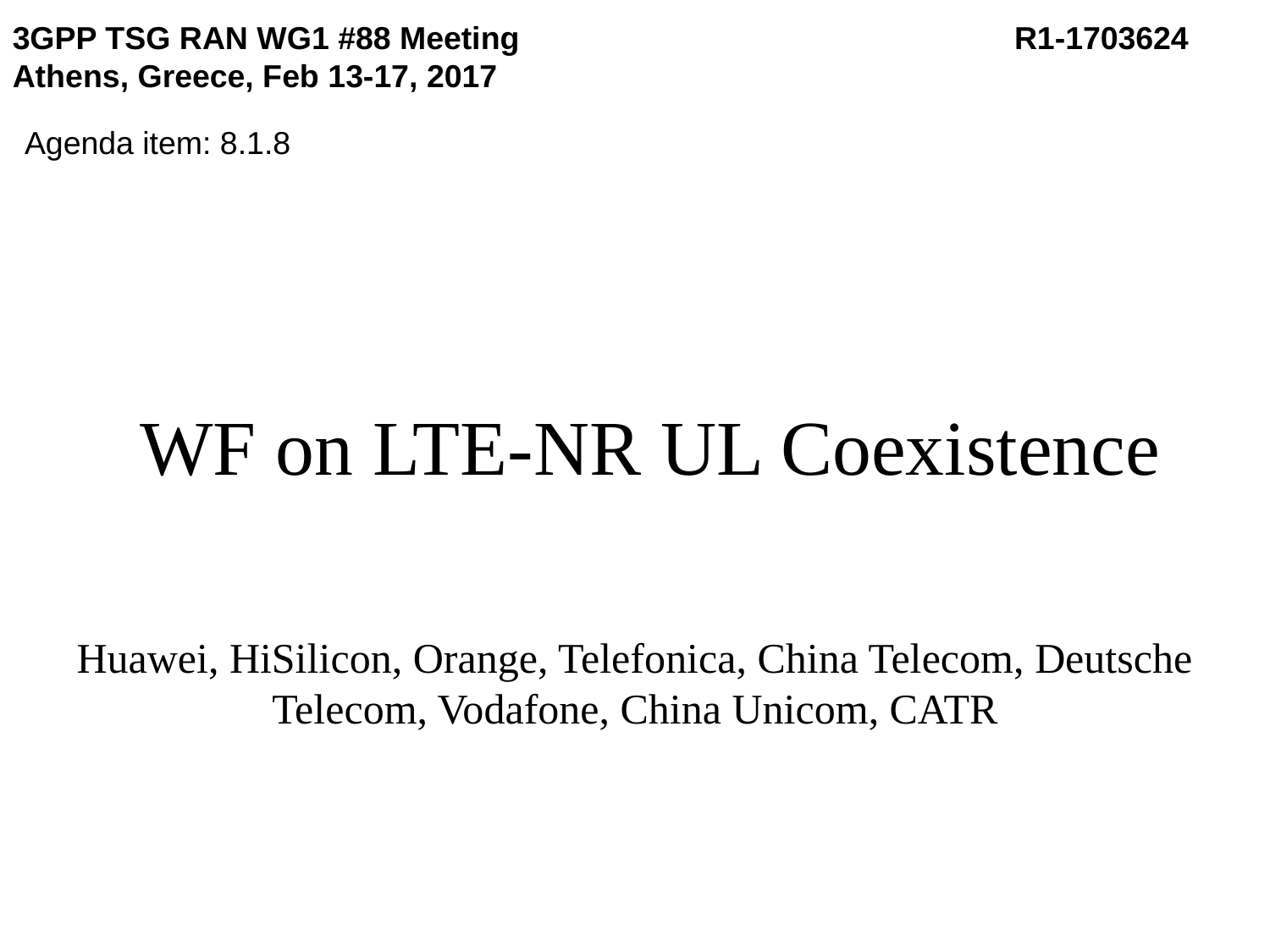

3GPP TSG RAN WG1 #88 Meeting  		                           R1-1703624
Athens, Greece, Feb 13-17, 2017
Agenda item: 8.1.8
# WF on LTE-NR UL Coexistence
Huawei, HiSilicon, Orange, Telefonica, China Telecom, Deutsche Telecom, Vodafone, China Unicom, CATR